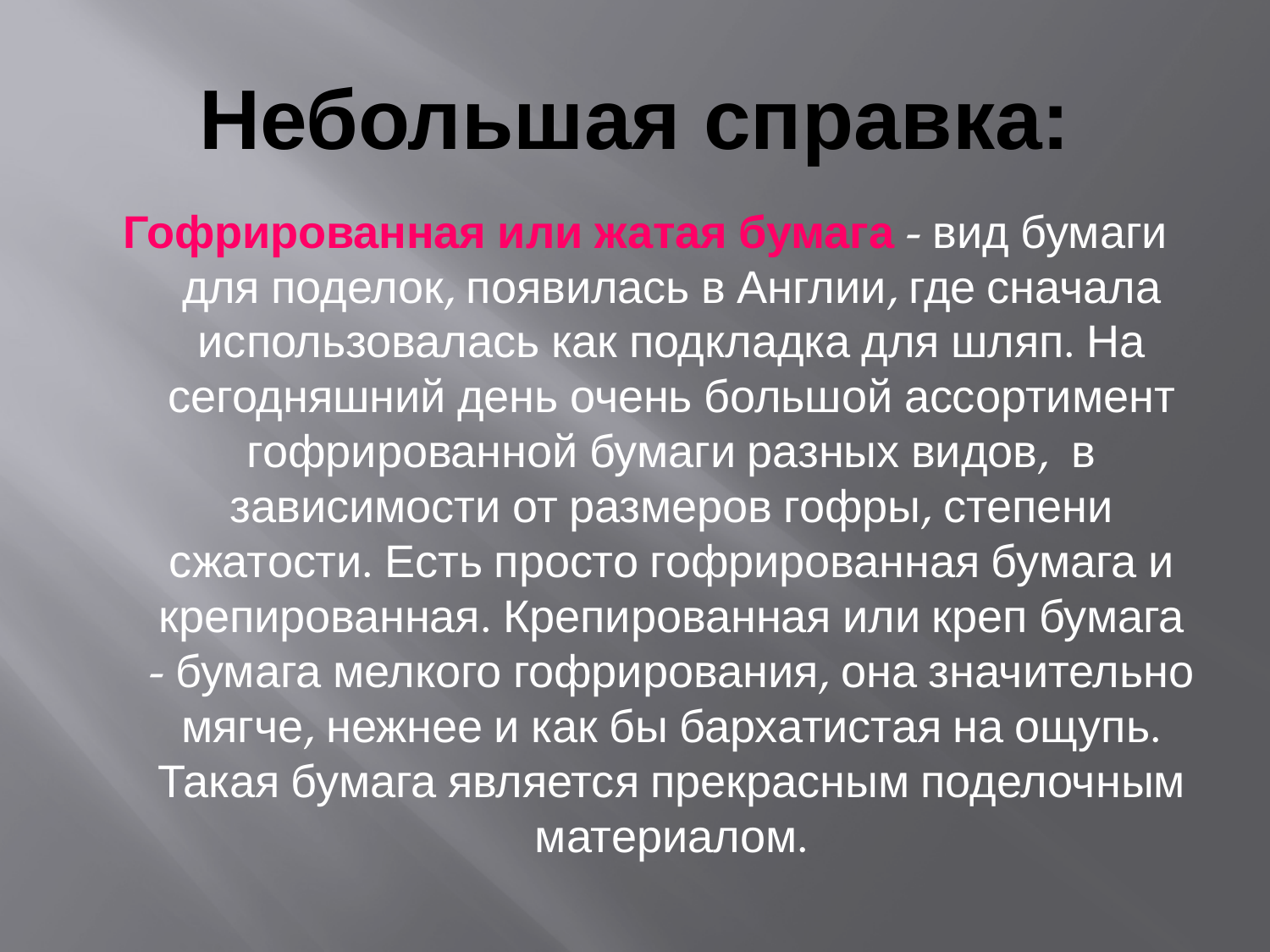

# Небольшая справка:
Гофрированная или жатая бумага - вид бумаги для поделок, появилась в Англии, где сначала использовалась как подкладка для шляп. На сегодняшний день очень большой ассортимент гофрированной бумаги разных видов,  в зависимости от размеров гофры, степени сжатости. Есть просто гофрированная бумага и крепированная. Крепированная или креп бумага - бумага мелкого гофрирования, она значительно мягче, нежнее и как бы бархатистая на ощупь. Такая бумага является прекрасным поделочным материалом.